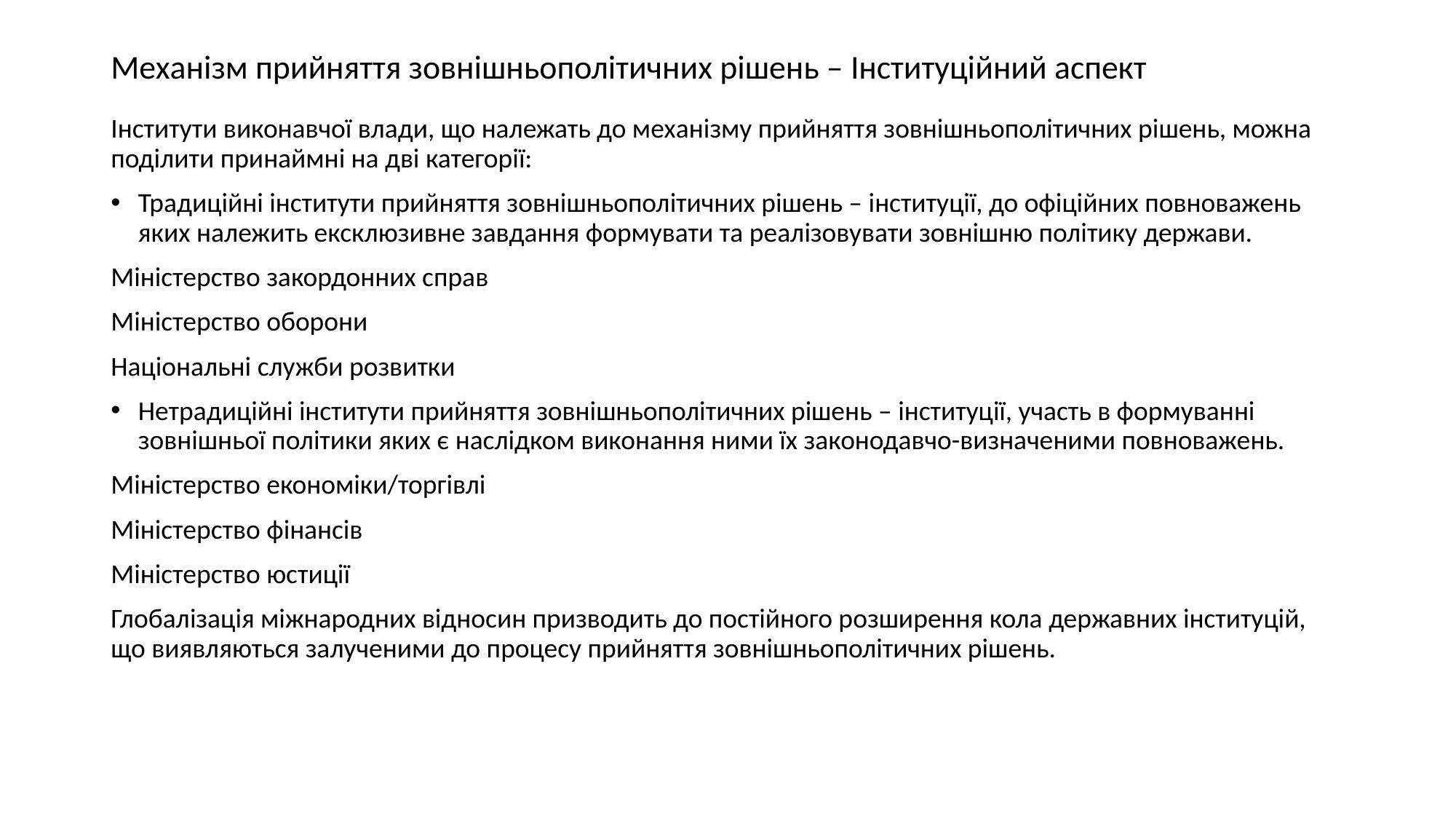

# Механізм прийняття зовнішньополітичних рішень – Інституційний аспект
Інститути виконавчої влади, що належать до механізму прийняття зовнішньополітичних рішень, можна поділити принаймні на дві категорії:
Традиційні інститути прийняття зовнішньополітичних рішень – інституції, до офіційних повноважень яких належить ексклюзивне завдання формувати та реалізовувати зовнішню політику держави.
Міністерство закордонних справ
Міністерство оборони
Національні служби розвитки
Нетрадиційні інститути прийняття зовнішньополітичних рішень – інституції, участь в формуванні зовнішньої політики яких є наслідком виконання ними їх законодавчо-визначеними повноважень.
Міністерство економіки/торгівлі
Міністерство фінансів
Міністерство юстиції
Глобалізація міжнародних відносин призводить до постійного розширення кола державних інституцій, що виявляються залученими до процесу прийняття зовнішньополітичних рішень.